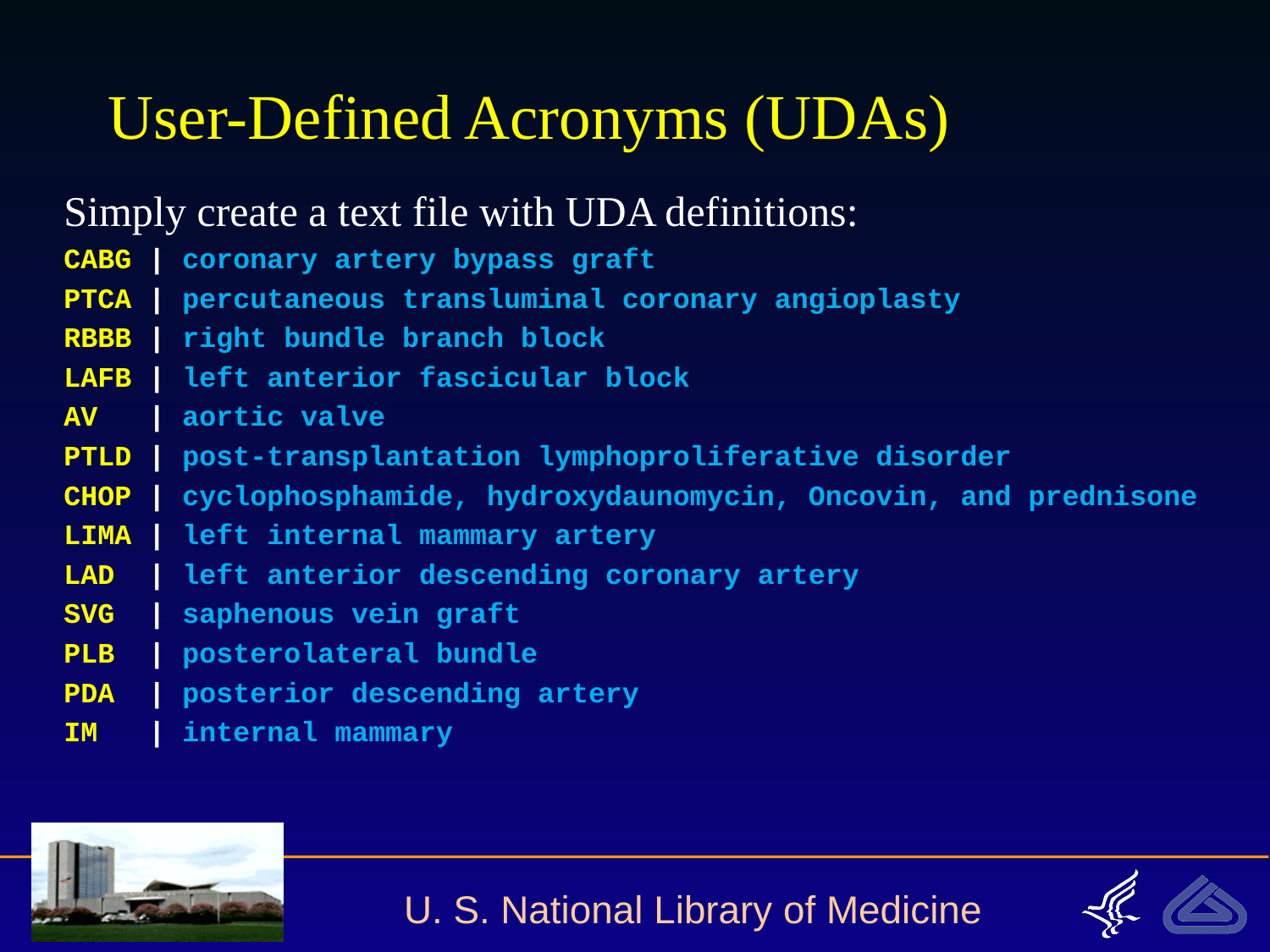

# User-Defined Acronyms (UDAs)
Simply create a text file with UDA definitions:
CABG | coronary artery bypass graft
PTCA | percutaneous transluminal coronary angioplasty
RBBB | right bundle branch block
LAFB | left anterior fascicular block
AV   | aortic valve
PTLD | post-transplantation lymphoproliferative disorder
CHOP | cyclophosphamide, hydroxydaunomycin, Oncovin, and prednisone
LIMA | left internal mammary artery
LAD  | left anterior descending coronary artery
SVG  | saphenous vein graft
PLB  | posterolateral bundle
PDA  | posterior descending artery
IM   | internal mammary